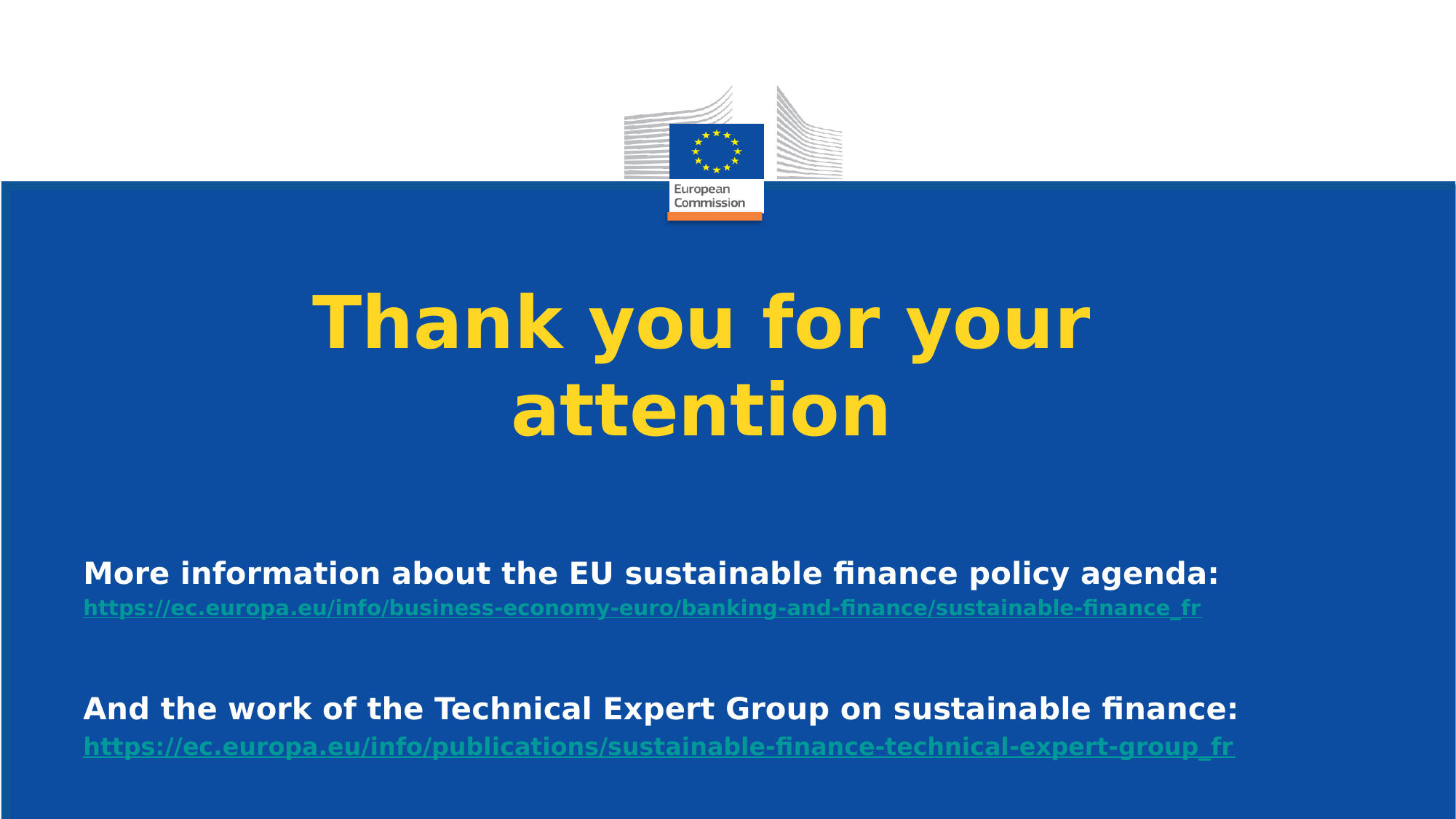

# Thank you for your attention

More information about the EU sustainable finance policy agenda:
https://ec.europa.eu/info/business-economy-euro/banking-and-finance/sustainable-finance_fr

And the work of the Technical Expert Group on sustainable finance:
https://ec.europa.eu/info/publications/sustainable-finance-technical-expert-group_fr